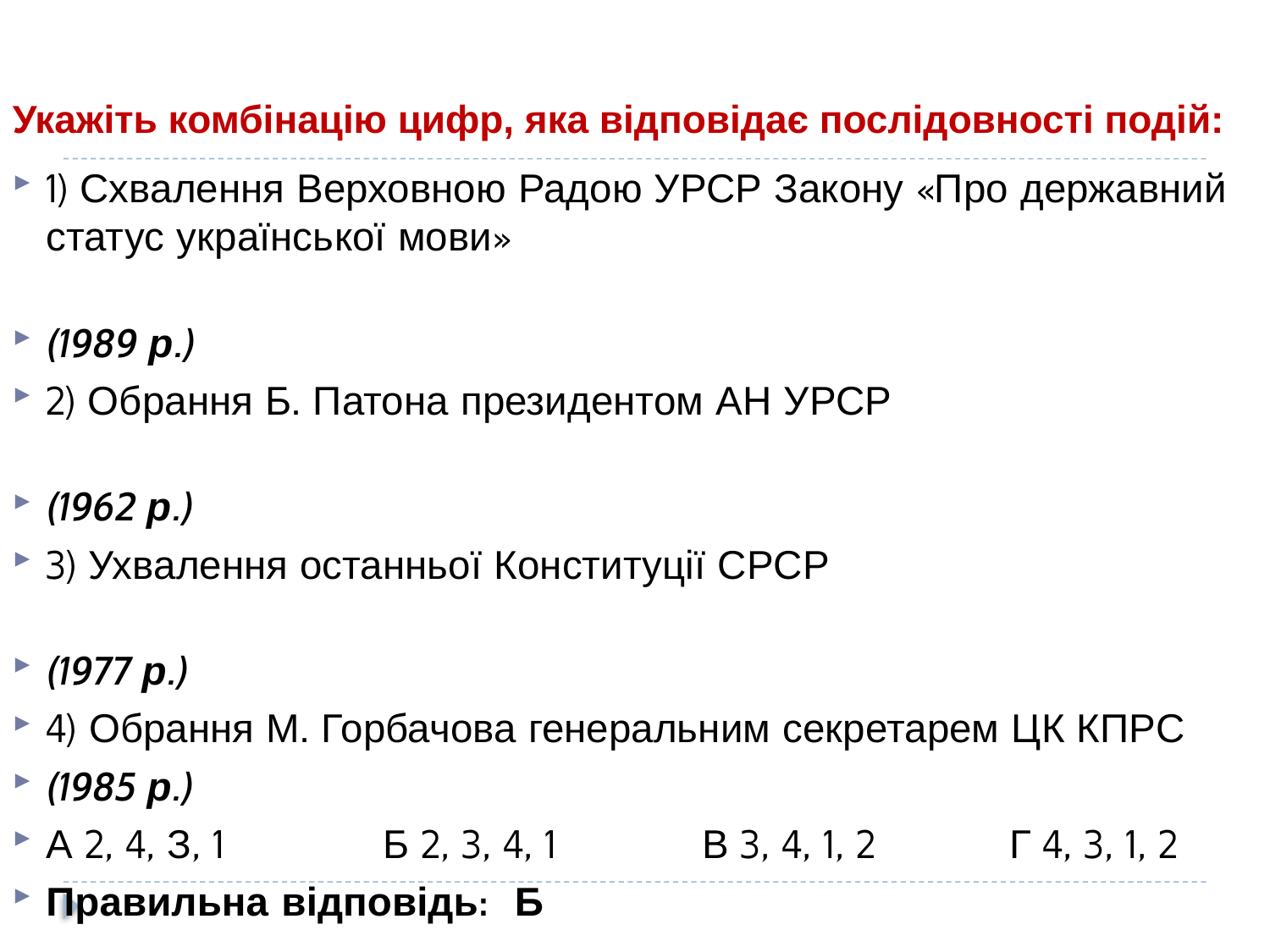

# Укажіть комбінацію цифр, яка відповідає послідовності подій:
1) Схвалення Верховною Радою УРСР Закону «Про державний статус української мови»
(1989 р.)
2) Обрання Б. Патона президентом АН УРСР
(1962 р.)
3) Ухвалення останньої Конституції СРСР
(1977 р.)
4) Обрання М. Горбачова генеральним секретарем ЦК КПРС
(1985 р.)
А 2, 4, З, 1             Б 2, 3, 4, 1            В 3, 4, 1, 2           Г 4, 3, 1, 2
Правильна відповідь:  Б